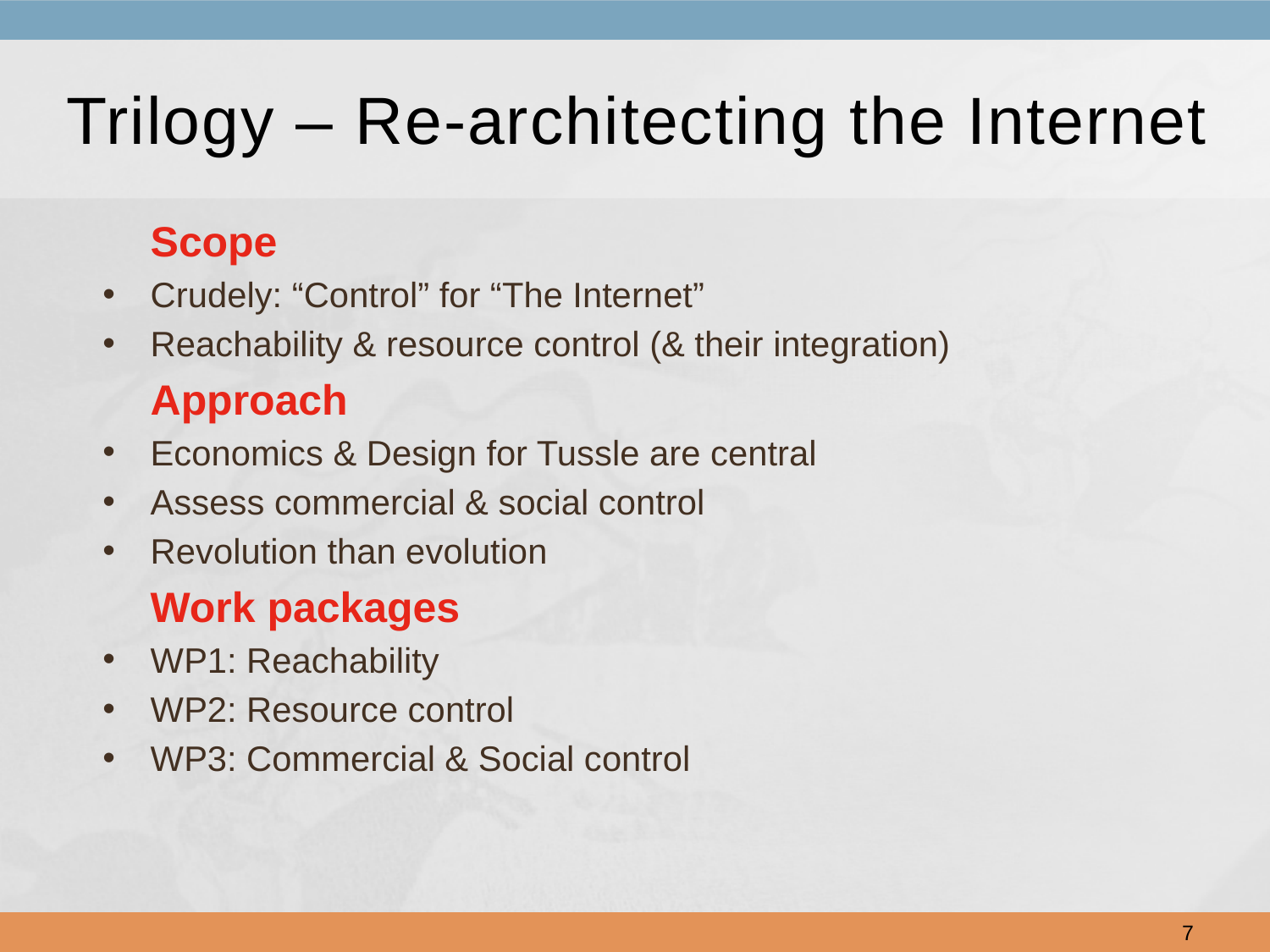

# Trilogy – Re-architecting the Internet
	Scope
Crudely: “Control” for “The Internet”
Reachability & resource control (& their integration)
	Approach
Economics & Design for Tussle are central
Assess commercial & social control
Revolution than evolution
	Work packages
WP1: Reachability
WP2: Resource control
WP3: Commercial & Social control
7